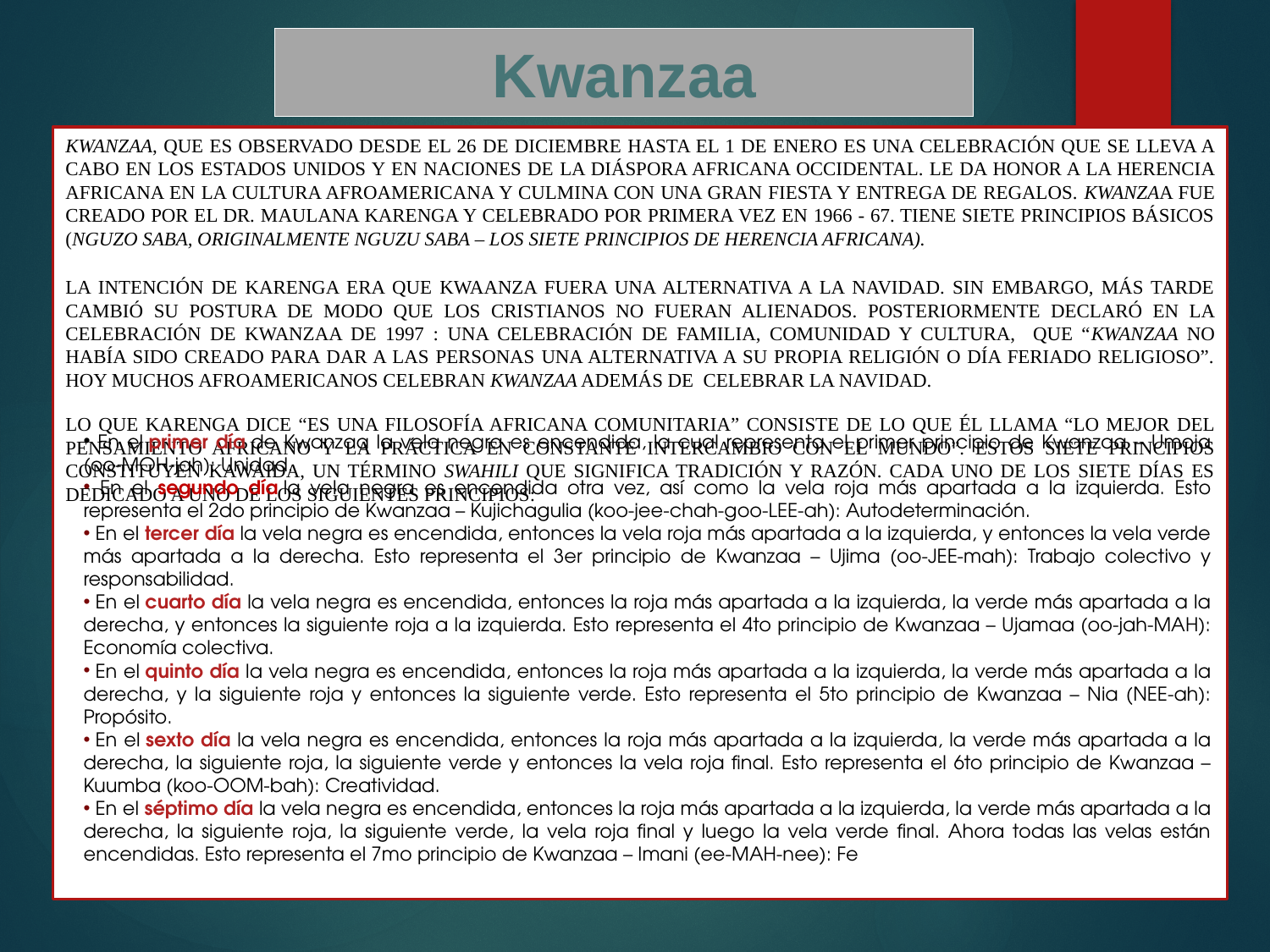

# Kwanzaa
Kwanzaa, que es observado desde el 26 de diciembre hasta el 1 de enero es una celebración que se lleva a cabo en los Estados Unidos y en naciones de la Diáspora Africana Occidental. Le da honor a la herencia africana en la cultura Afroamericana y culmina con una gran fiesta y entrega de regalos. Kwanzaa fue creado por el Dr. Maulana Karenga y celebrado por primera vez en 1966 - 67. Tiene siete principios básicos (Nguzo Saba, originalmente Nguzu Saba – los siete principios de Herencia Africana).

La intención de Karenga era que Kwaanza fuera una alternativa a la Navidad. Sin embargo, más tarde cambió su postura de modo que los Cristianos no fueran alienados. Posteriormente declaró en la celebración de Kwanzaa de 1997 : Una Celebración de Familia, Comunidad y Cultura,  que “Kwanzaa no había sido creado para dar a las personas una alternativa a su propia religión o día feriado religioso”. Hoy muchos Afroamericanos celebran Kwanzaa además de  celebrar la Navidad.

Lo que Karenga dice “es una filosofía africana comunitaria” consiste de lo que él llama “lo mejor del pensamiento Africano y la práctica en constante intercambio con el mundo”. Estos siete principios constituyen Kawaida, un término Swahili que significa tradición y razón. Cada uno de los siete días es dedicado a uno de los siguientes principios:

Los símbolos de Kwanzaa incluyen un tapete decorativo donde se colocan otros símbolos, maíz y otras cosechas, un candelabro de siete velas llamado kinara, una taza comunal para verter libaciones, regalos, un cartel de los siete principios y una bandera negra, roja y verde. Los símbolos fueron diseñados para expresar los siete principios.

 En el primer día de Kwanzaa la vela negra es encendida, la cual representa el primer principio de Kwanzaa – Umoja (oo-MOH-jah): Unidad.
 En el segundo día la vela negra es encendida otra vez, así como la vela roja más apartada a la izquierda. Esto representa el 2do principio de Kwanzaa – Kujichagulia (koo-jee-chah-goo-LEE-ah): Autodeterminación.
 En el tercer día la vela negra es encendida, entonces la vela roja más apartada a la izquierda, y entonces la vela verde más apartada a la derecha. Esto representa el 3er principio de Kwanzaa – Ujima (oo-JEE-mah): Trabajo colectivo y responsabilidad.
 En el cuarto día la vela negra es encendida, entonces la roja más apartada a la izquierda, la verde más apartada a la derecha, y entonces la siguiente roja a la izquierda. Esto representa el 4to principio de Kwanzaa – Ujamaa (oo-jah-MAH): Economía colectiva.
 En el quinto día la vela negra es encendida, entonces la roja más apartada a la izquierda, la verde más apartada a la derecha, y la siguiente roja y entonces la siguiente verde. Esto representa el 5to principio de Kwanzaa – Nia (NEE-ah): Propósito.
 En el sexto día la vela negra es encendida, entonces la roja más apartada a la izquierda, la verde más apartada a la derecha, la siguiente roja, la siguiente verde y entonces la vela roja final. Esto representa el 6to principio de Kwanzaa – Kuumba (koo-OOM-bah): Creatividad.
 En el séptimo día la vela negra es encendida, entonces la roja más apartada a la izquierda, la verde más apartada a la derecha, la siguiente roja, la siguiente verde, la vela roja final y luego la vela verde final. Ahora todas las velas están encendidas. Esto representa el 7mo principio de Kwanzaa – Imani (ee-MAH-nee): Fe